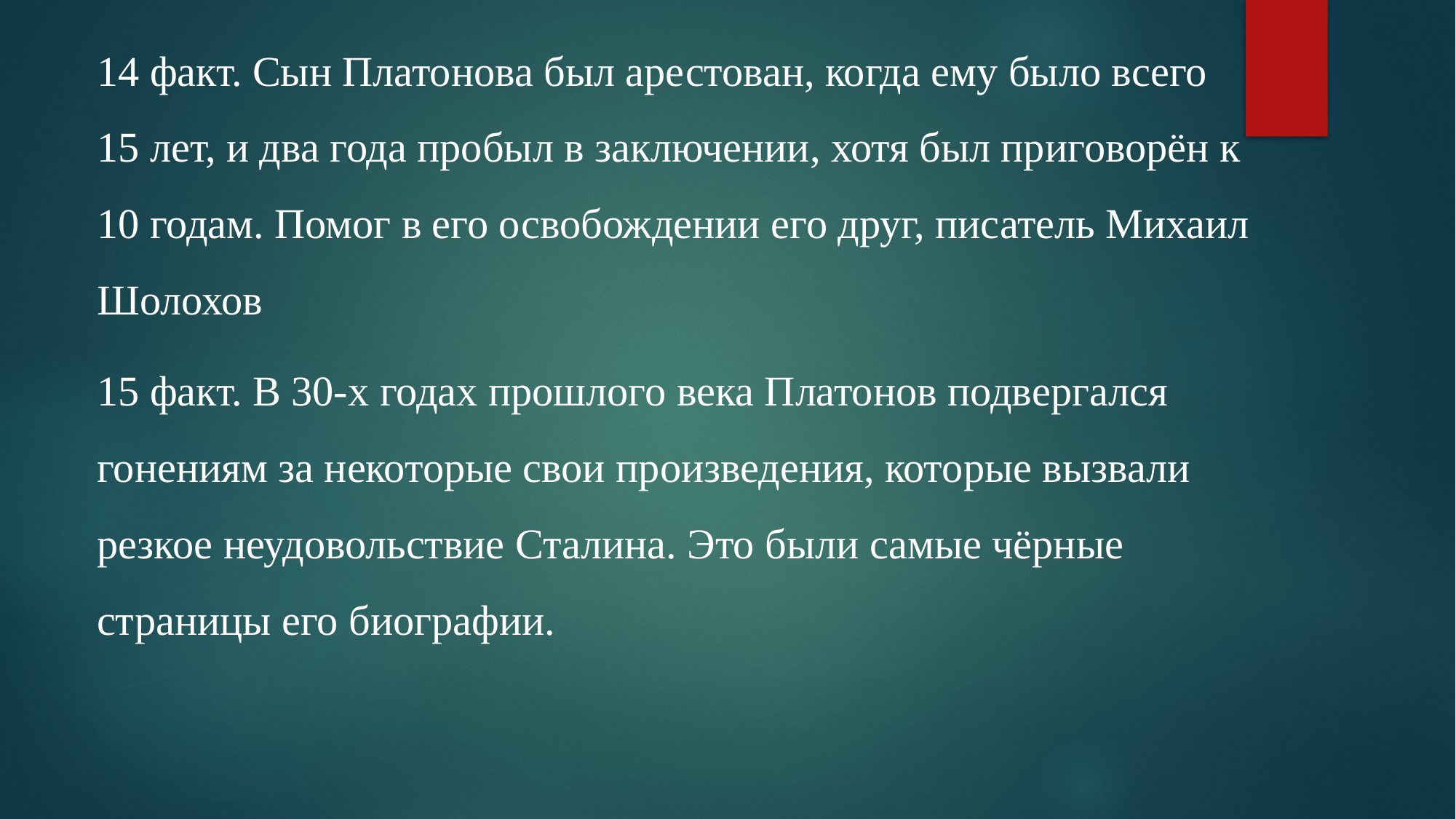

14 факт. Сын Платонова был арестован, когда ему было всего 15 лет, и два года пробыл в заключении, хотя был приговорён к 10 годам. Помог в его освобождении его друг, писатель Михаил Шолохов
15 факт. В 30-х годах прошлого века Платонов подвергался гонениям за некоторые свои произведения, которые вызвали резкое неудовольствие Сталина. Это были самые чёрные страницы его биографии.